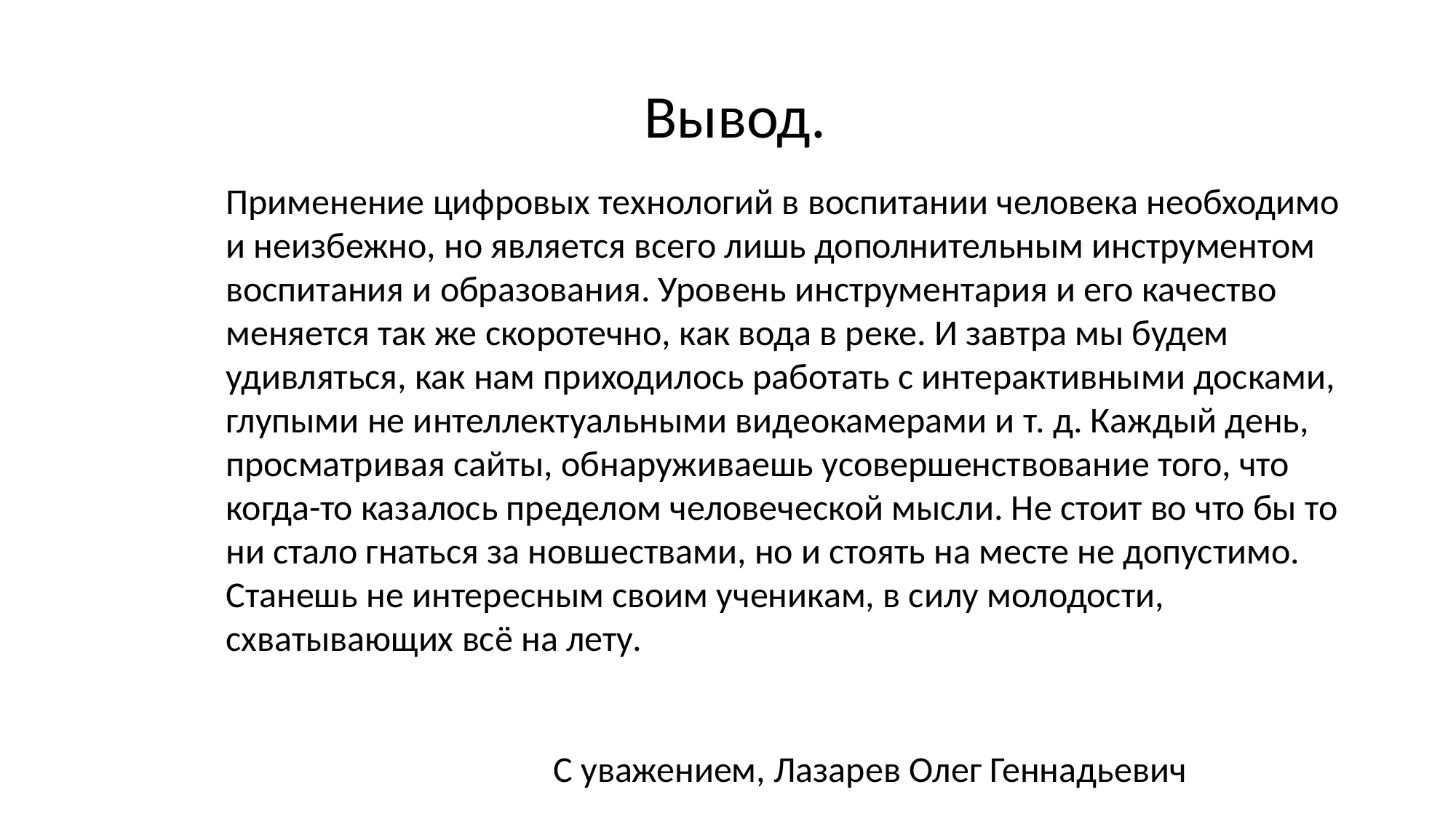

Вывод.
Применение цифровых технологий в воспитании человека необходимо и неизбежно, но является всего лишь дополнительным инструментом воспитания и образования. Уровень инструментария и его качество меняется так же скоротечно, как вода в реке. И завтра мы будем удивляться, как нам приходилось работать с интерактивными досками, глупыми не интеллектуальными видеокамерами и т. д. Каждый день, просматривая сайты, обнаруживаешь усовершенствование того, что когда-то казалось пределом человеческой мысли. Не стоит во что бы то ни стало гнаться за новшествами, но и стоять на месте не допустимо. Станешь не интересным своим ученикам, в силу молодости, схватывающих всё на лету.

			С уважением, Лазарев Олег Геннадьевич